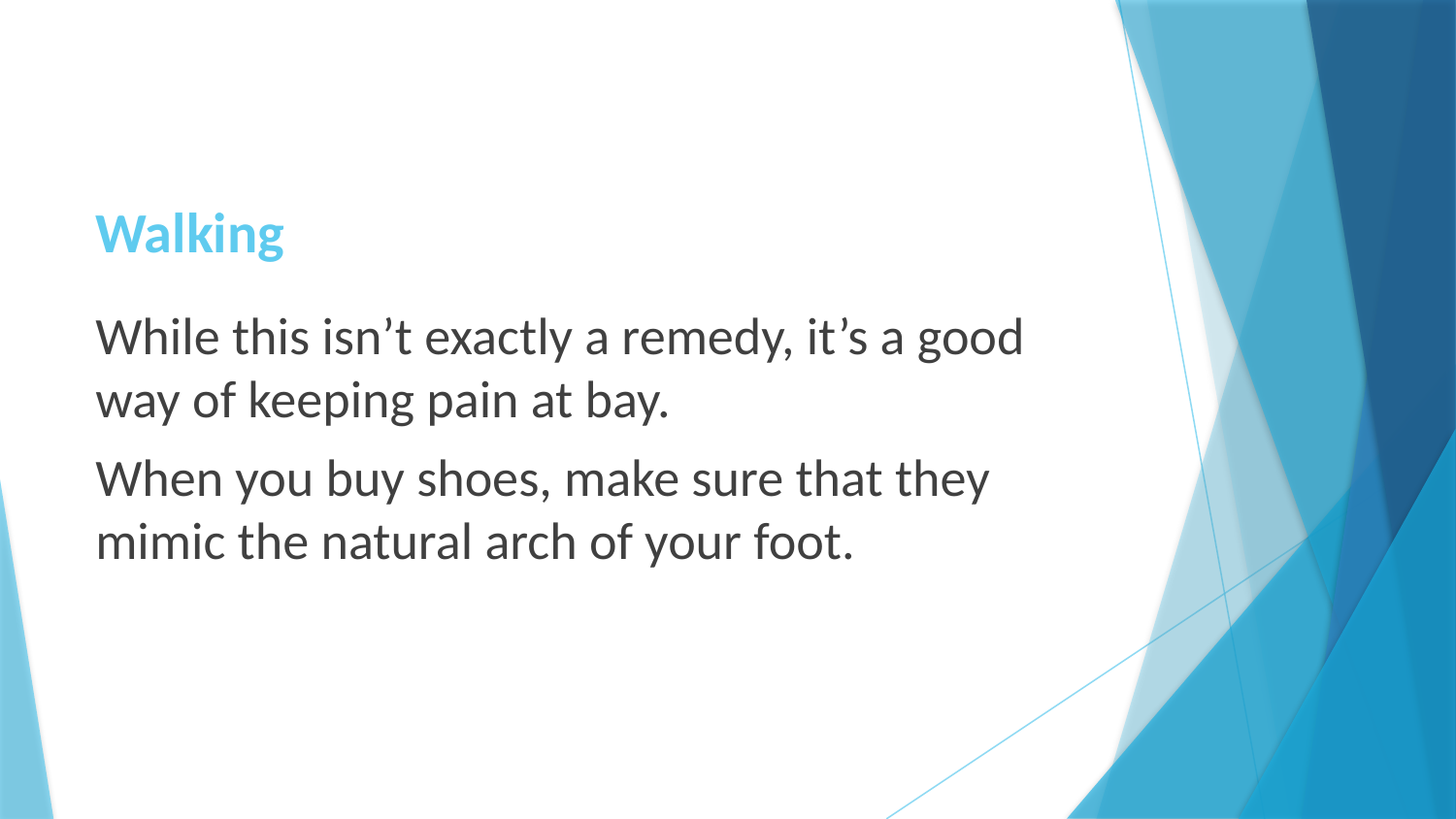

# Walking
While this isn’t exactly a remedy, it’s a good way of keeping pain at bay.
When you buy shoes, make sure that they mimic the natural arch of your foot.